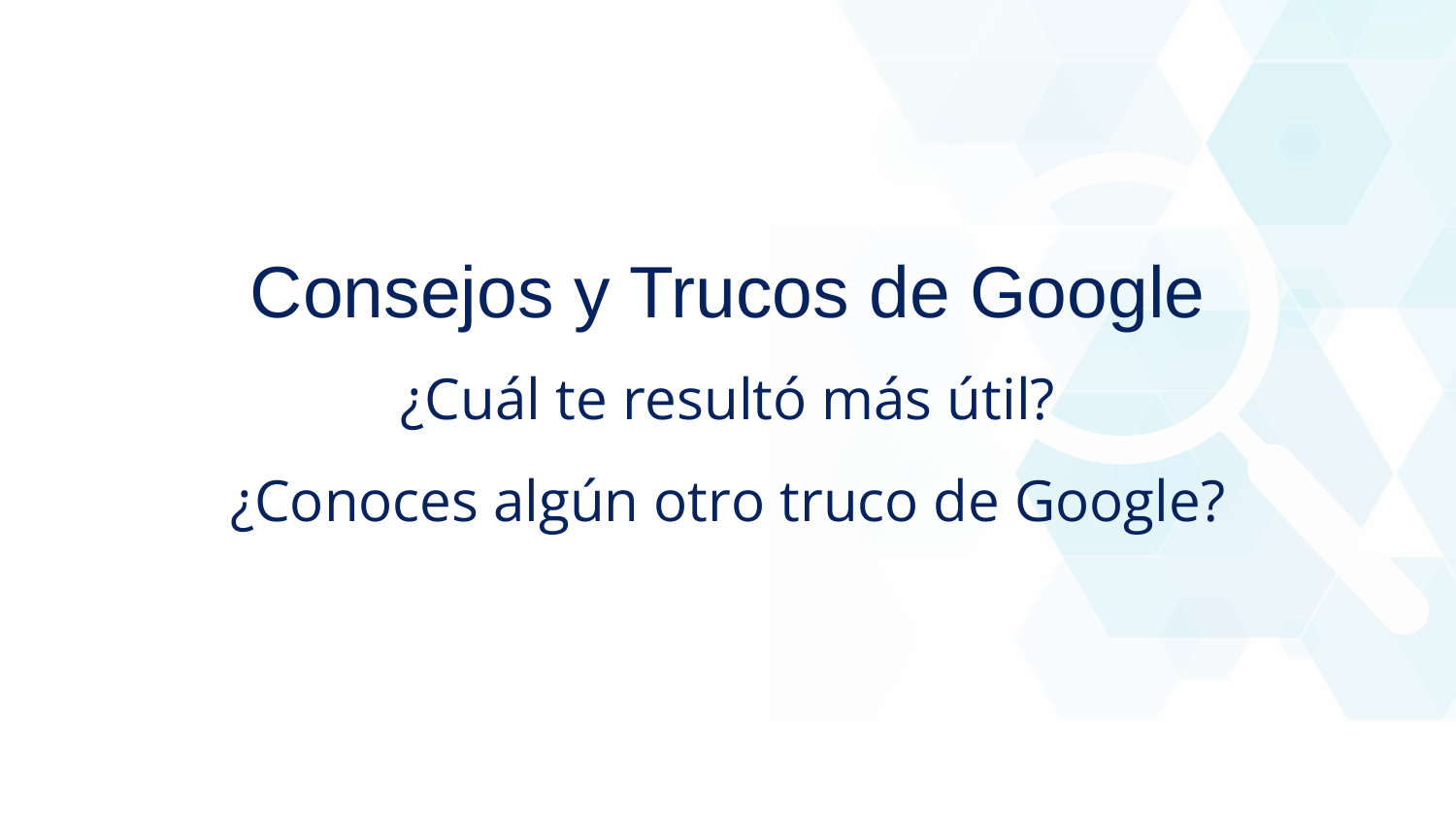

Consejos y Trucos de Google
¿Cuál te resultó más útil?
¿Conoces algún otro truco de Google?